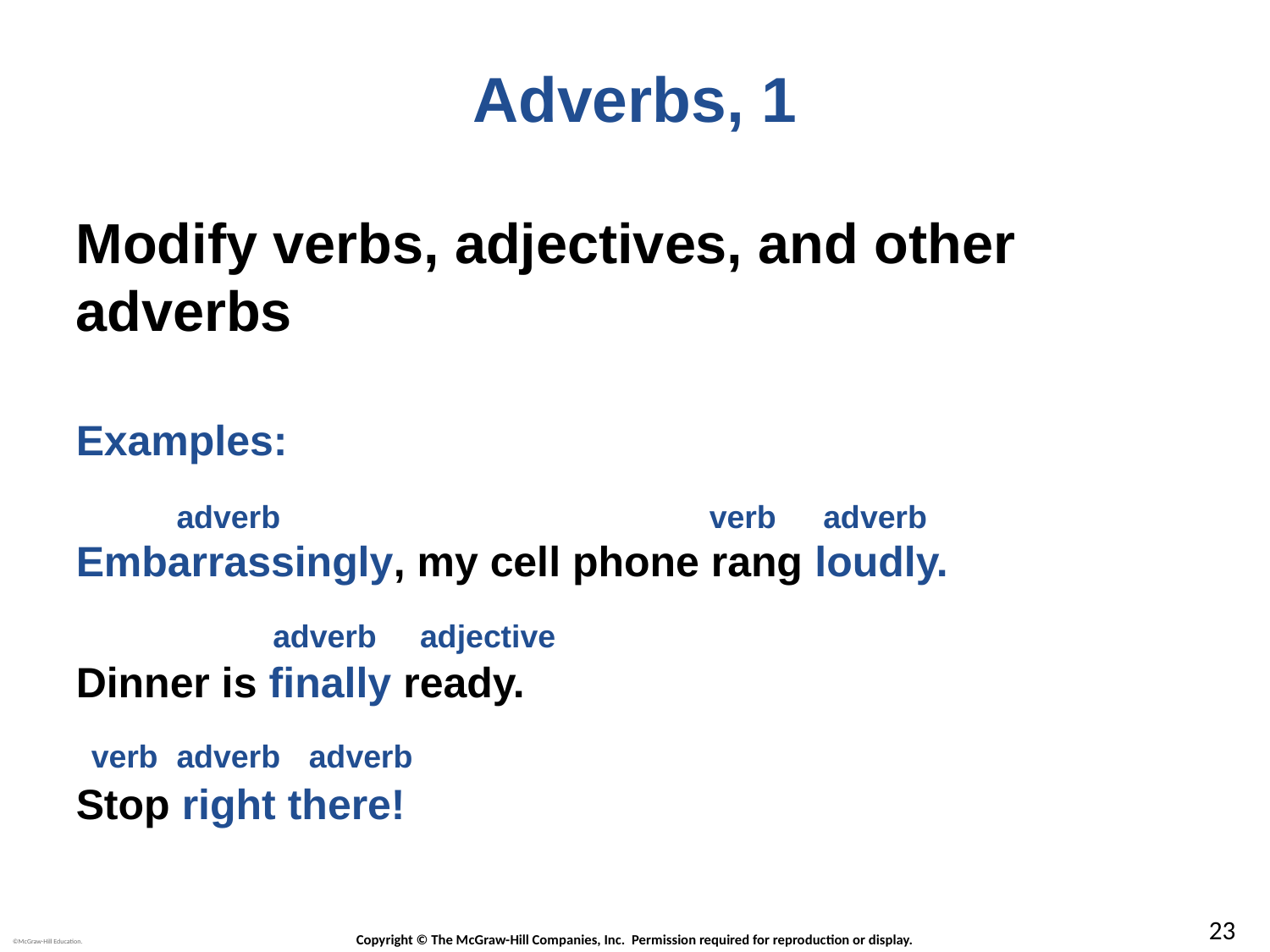

# Adverbs, 1
Modify verbs, adjectives, and other adverbs
Examples:
Embarrassingly, my cell phone rang loudly.
Dinner is finally ready.
Stop right there!
adverb
verb
adverb
adverb
adjective
verb
adverb
adverb